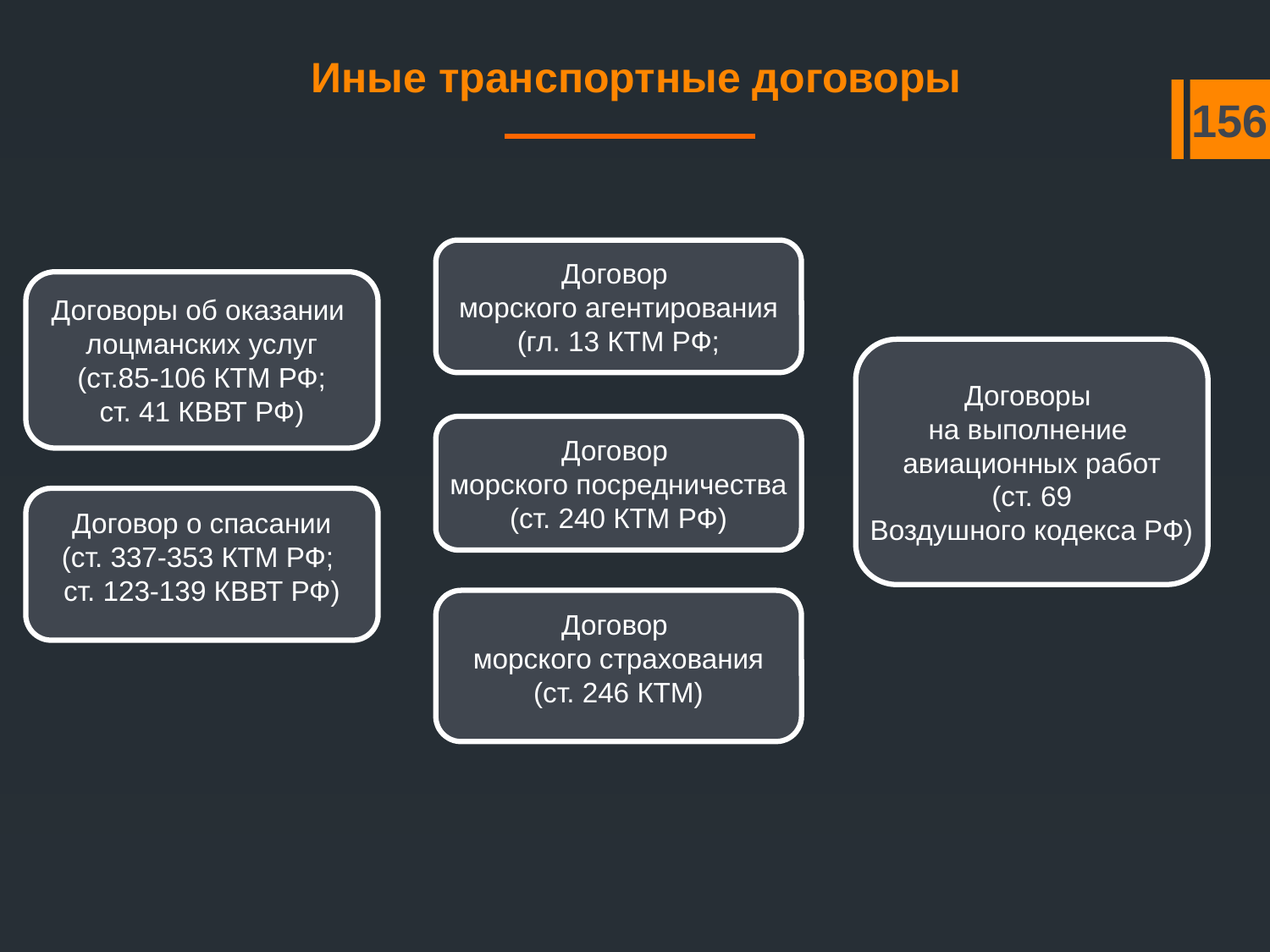

# Иные транспортные договоры
156

Договор
морского агентирования
(гл. 13 КТМ РФ;

Договоры об оказании
лоцманских услуг
(ст.85-106 КТМ РФ;
ст. 41 КВВТ РФ)

Договоры
на выполнение
авиационных работ
 (ст. 69
Воздушного кодекса РФ)

Договор
морского посредничества
(ст. 240 КТМ РФ)

Договор о спасании
(ст. 337-353 КТМ РФ;
ст. 123-139 КВВТ РФ)

Договор
морского страхования
(ст. 246 КТМ)